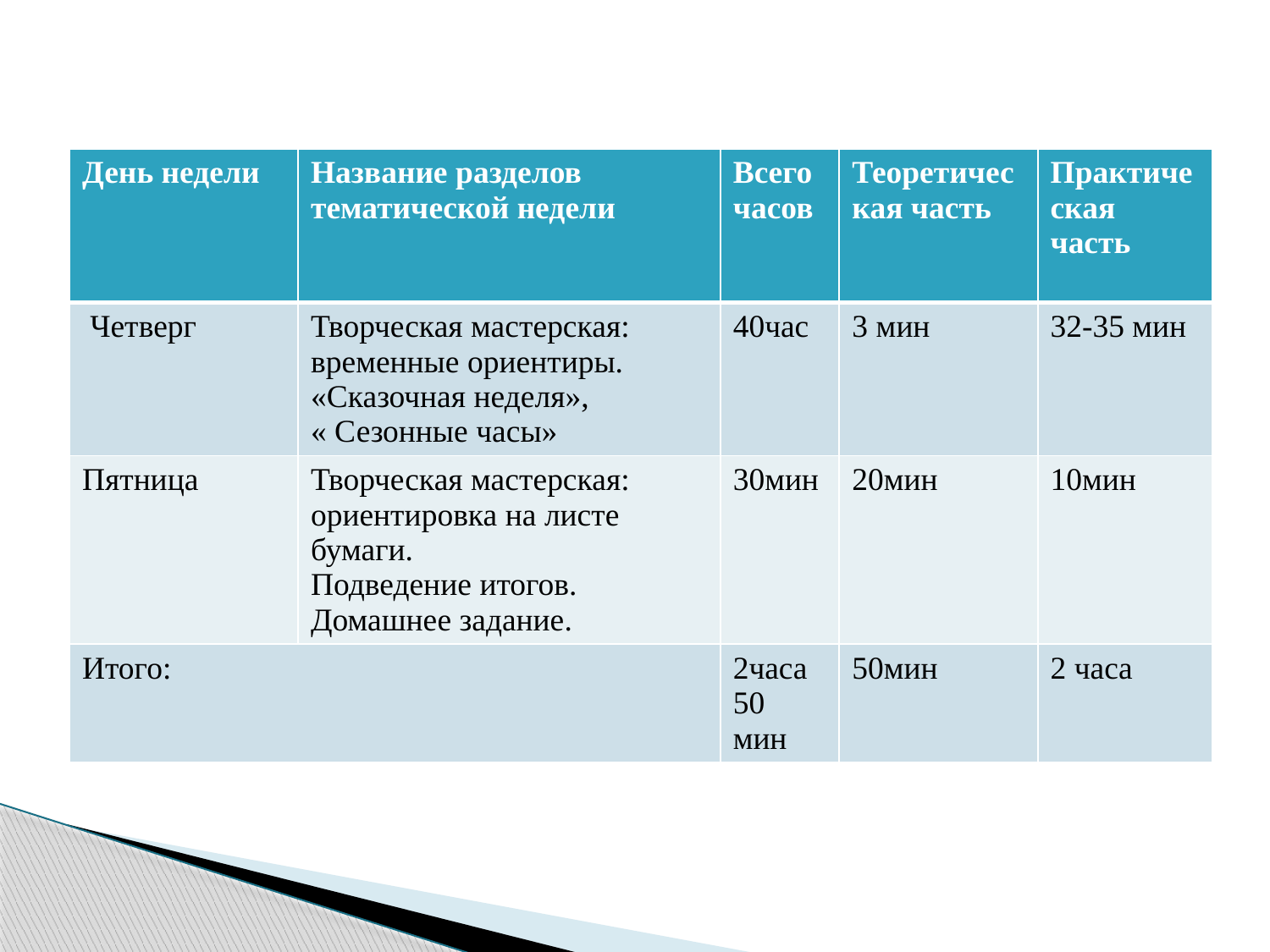

| День недели | Название разделов тематической недели | Всего часов | Теоретическая часть | Практическая часть |
| --- | --- | --- | --- | --- |
| Четверг | Творческая мастерская: временные ориентиры. «Сказочная неделя», « Сезонные часы» | 40час | 3 мин | 32-35 мин |
| Пятница | Творческая мастерская: ориентировка на листе бумаги. Подведение итогов. Домашнее задание. | 30мин | 20мин | 10мин |
| Итого: |  | 2часа 50 мин | 50мин | 2 часа |